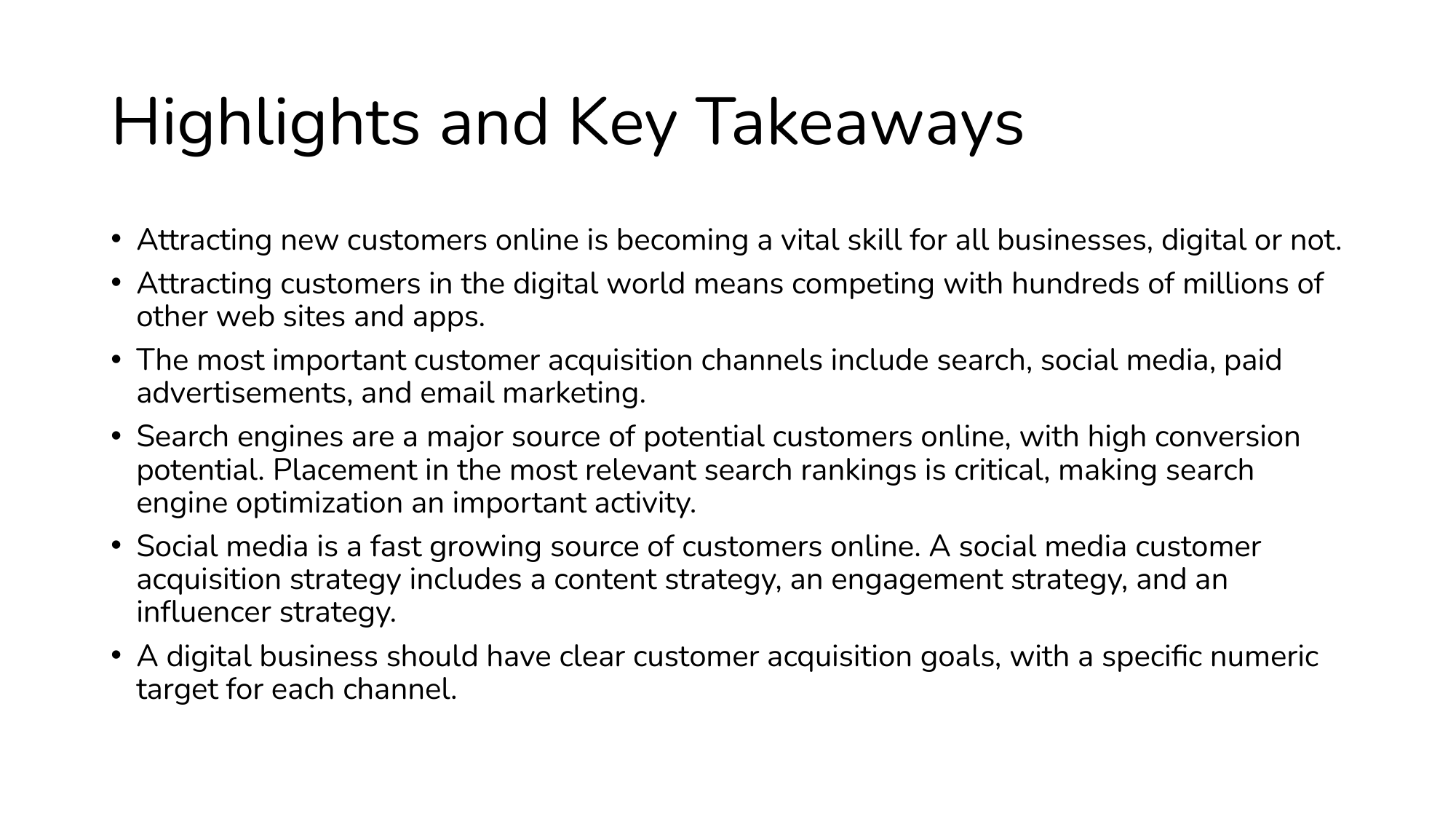

# Highlights and Key Takeaways
Attracting new customers online is becoming a vital skill for all businesses, digital or not.
Attracting customers in the digital world means competing with hundreds of millions of other web sites and apps.
The most important customer acquisition channels include search, social media, paid advertisements, and email marketing.
Search engines are a major source of potential customers online, with high conversion potential. Placement in the most relevant search rankings is critical, making search engine optimization an important activity.
Social media is a fast growing source of customers online. A social media customer acquisition strategy includes a content strategy, an engagement strategy, and an influencer strategy.
A digital business should have clear customer acquisition goals, with a specific numeric target for each channel.